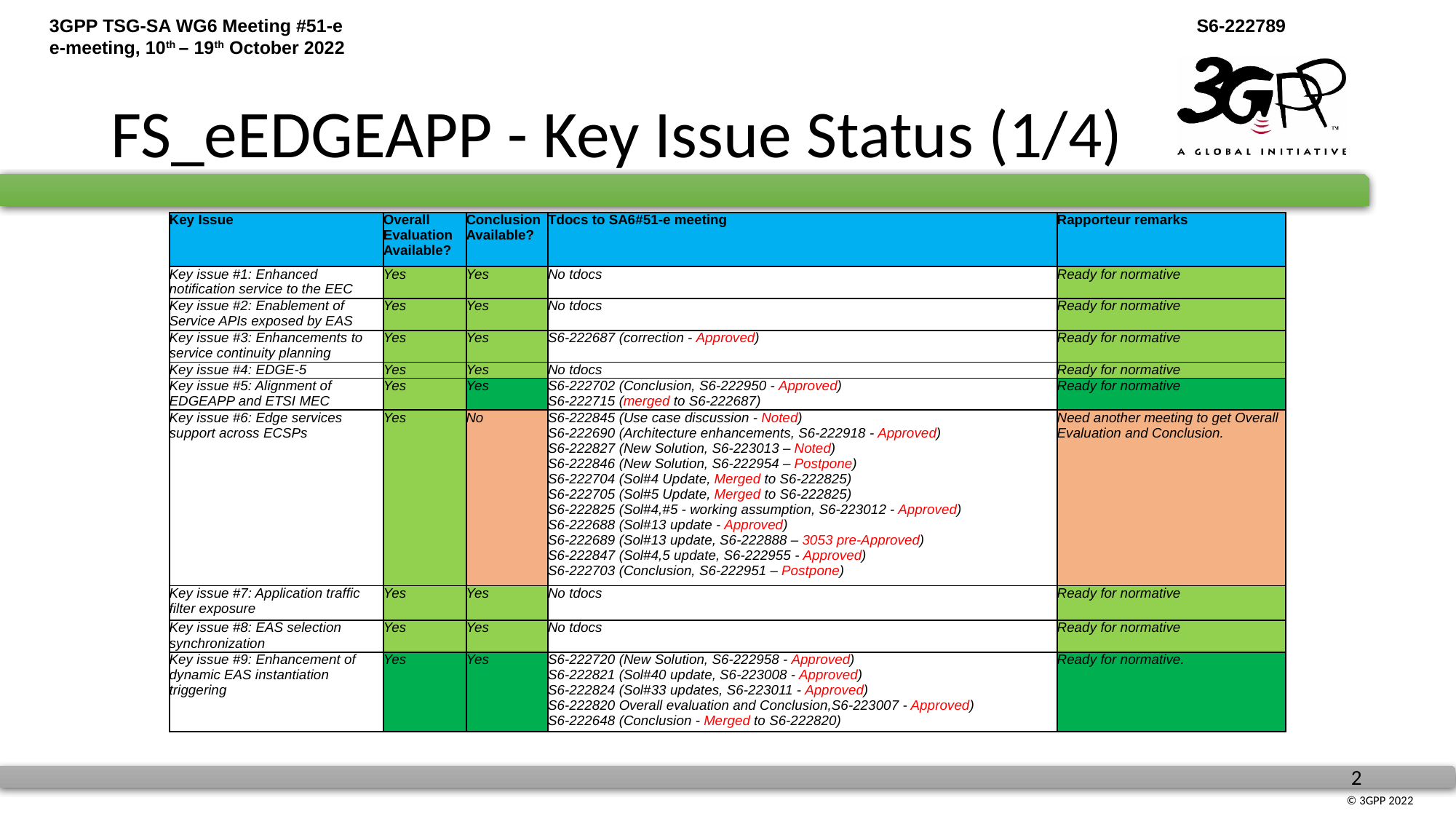

# FS_eEDGEAPP - Key Issue Status (1/4)
| Key Issue | Overall Evaluation Available? | Conclusion Available? | Tdocs to SA6#51-e meeting | Rapporteur remarks |
| --- | --- | --- | --- | --- |
| Key issue #1: Enhanced notification service to the EEC | Yes | Yes | No tdocs | Ready for normative |
| Key issue #2: Enablement of Service APIs exposed by EAS | Yes | Yes | No tdocs | Ready for normative |
| Key issue #3: Enhancements to service continuity planning | Yes | Yes | S6-222687 (correction - Approved) | Ready for normative |
| Key issue #4: EDGE-5 | Yes | Yes | No tdocs | Ready for normative |
| Key issue #5: Alignment of EDGEAPP and ETSI MEC | Yes | Yes | S6-222702 (Conclusion, S6-222950 - Approved) S6-222715 (merged to S6-222687) | Ready for normative |
| Key issue #6: Edge services support across ECSPs | Yes | No | S6-222845 (Use case discussion - Noted) S6-222690 (Architecture enhancements, S6-222918 - Approved) S6-222827 (New Solution, S6-223013 – Noted) S6-222846 (New Solution, S6-222954 – Postpone) S6-222704 (Sol#4 Update, Merged to S6-222825) S6-222705 (Sol#5 Update, Merged to S6-222825) S6-222825 (Sol#4,#5 - working assumption, S6-223012 - Approved) S6-222688 (Sol#13 update - Approved) S6-222689 (Sol#13 update, S6-222888 – 3053 pre-Approved) S6-222847 (Sol#4,5 update, S6-222955 - Approved) S6-222703 (Conclusion, S6-222951 – Postpone) | Need another meeting to get Overall Evaluation and Conclusion. |
| Key issue #7: Application traffic filter exposure | Yes | Yes | No tdocs | Ready for normative |
| Key issue #8: EAS selection synchronization | Yes | Yes | No tdocs | Ready for normative |
| Key issue #9: Enhancement of dynamic EAS instantiation triggering | Yes | Yes | S6-222720 (New Solution, S6-222958 - Approved) S6-222821 (Sol#40 update, S6-223008 - Approved) S6-222824 (Sol#33 updates, S6-223011 - Approved) S6-222820 Overall evaluation and Conclusion,S6-223007 - Approved) S6-222648 (Conclusion - Merged to S6-222820) | Ready for normative. |